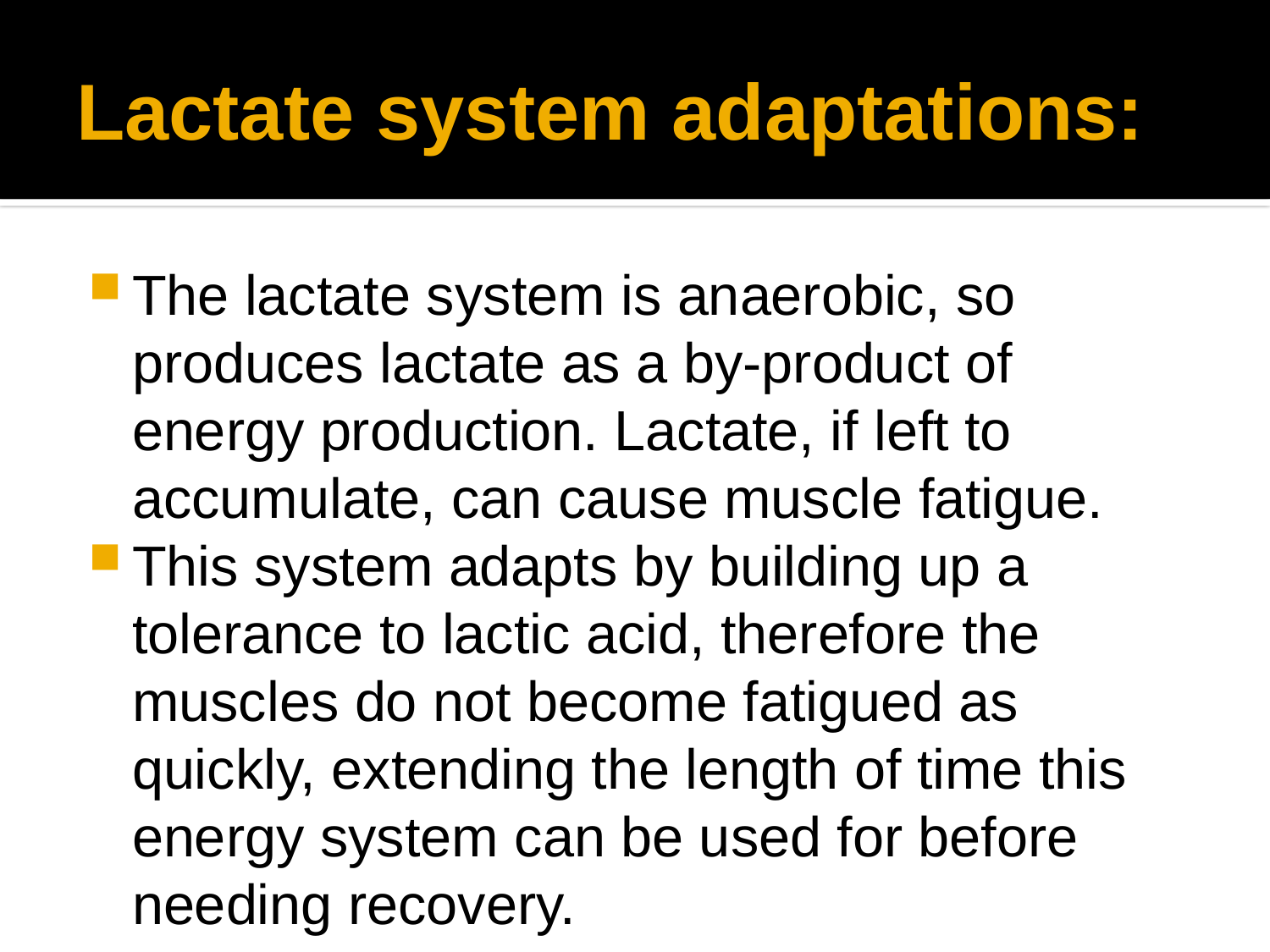

# Lactate system adaptations:
The lactate system is anaerobic, so produces lactate as a by-product of energy production. Lactate, if left to accumulate, can cause muscle fatigue.
This system adapts by building up a tolerance to lactic acid, therefore the muscles do not become fatigued as quickly, extending the length of time this energy system can be used for before needing recovery.